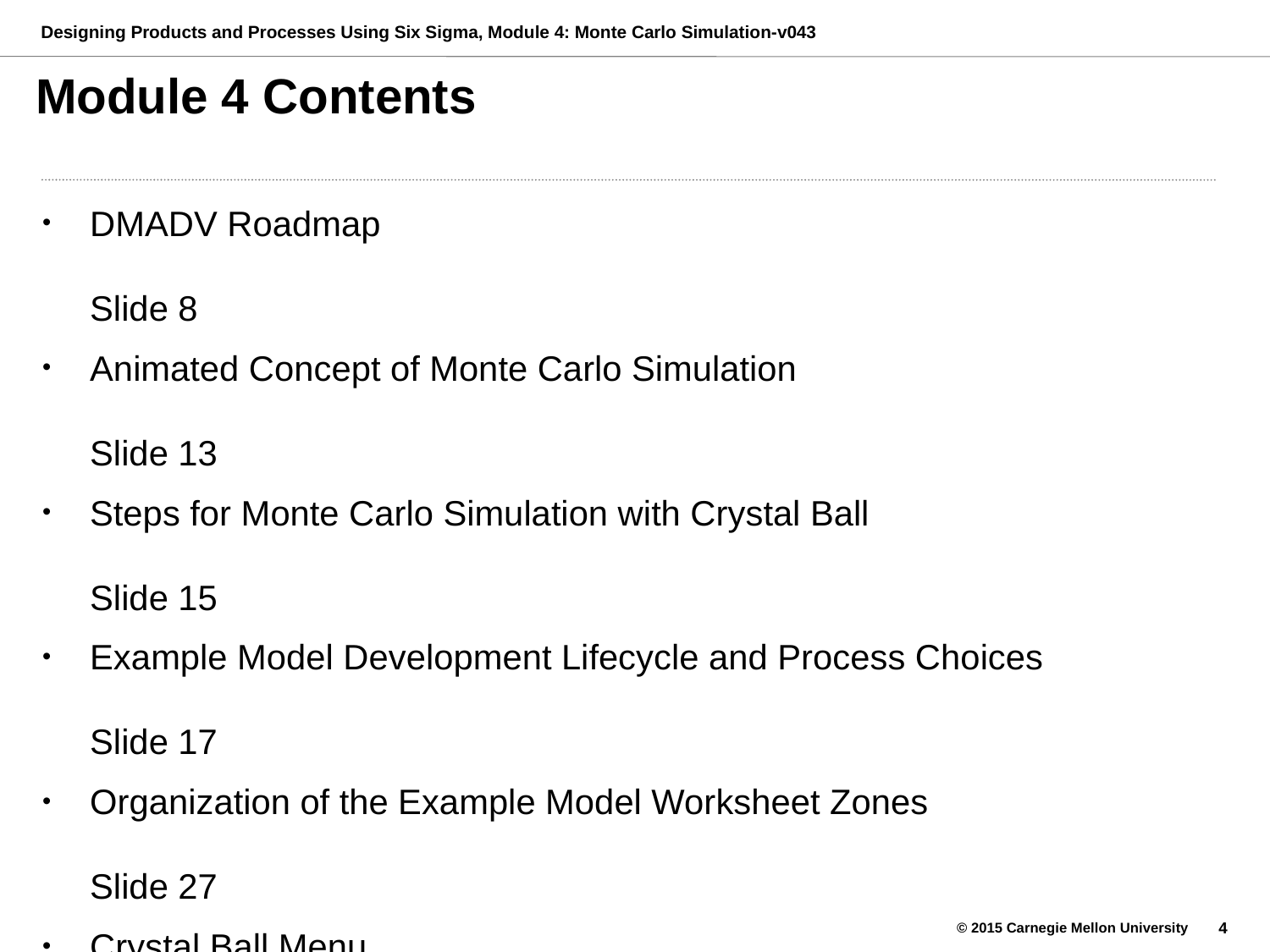

# Module 4 Contents
DMADV Roadmap	Slide 8
Animated Concept of Monte Carlo Simulation	Slide 13
Steps for Monte Carlo Simulation with Crystal Ball	Slide 15
Example Model Development Lifecycle and Process Choices	Slide 17
Organization of the Example Model Worksheet Zones	Slide 27
Crystal Ball Menu	Slide 28
Crystal Ball Assumption Cells	Slide 31
Crystal Ball Forecast Cells	Slide 45
Running a Simulation	Slide 49
Analyzing Simulation Results	Slide 59